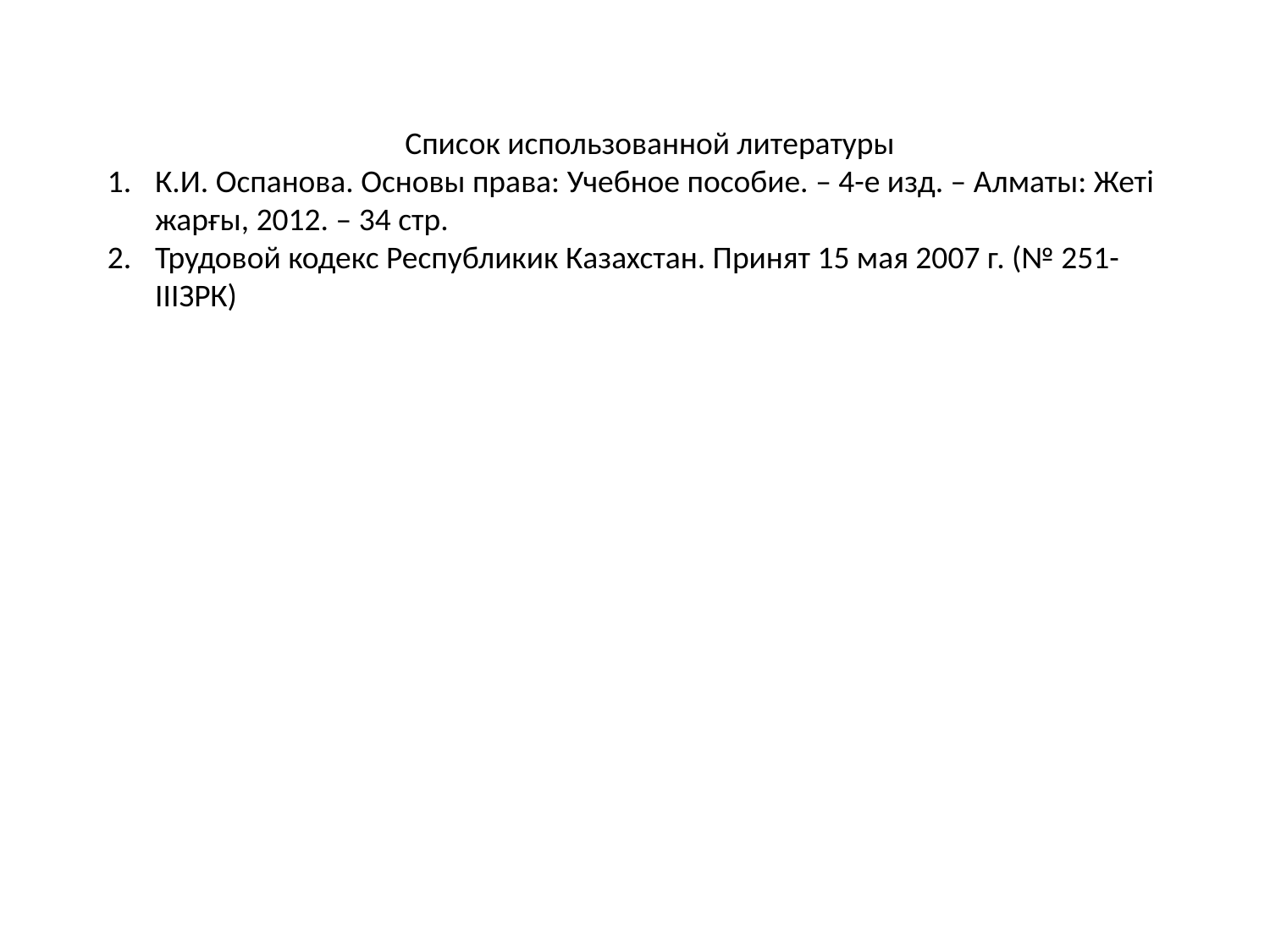

Список использованной литературы
К.И. Оспанова. Основы права: Учебное пособие. – 4-е изд. – Алматы: Жеті жарғы, 2012. – 34 стр.
Трудовой кодекс Республикик Казахстан. Принят 15 мая 2007 г. (№ 251-IIIЗРК)